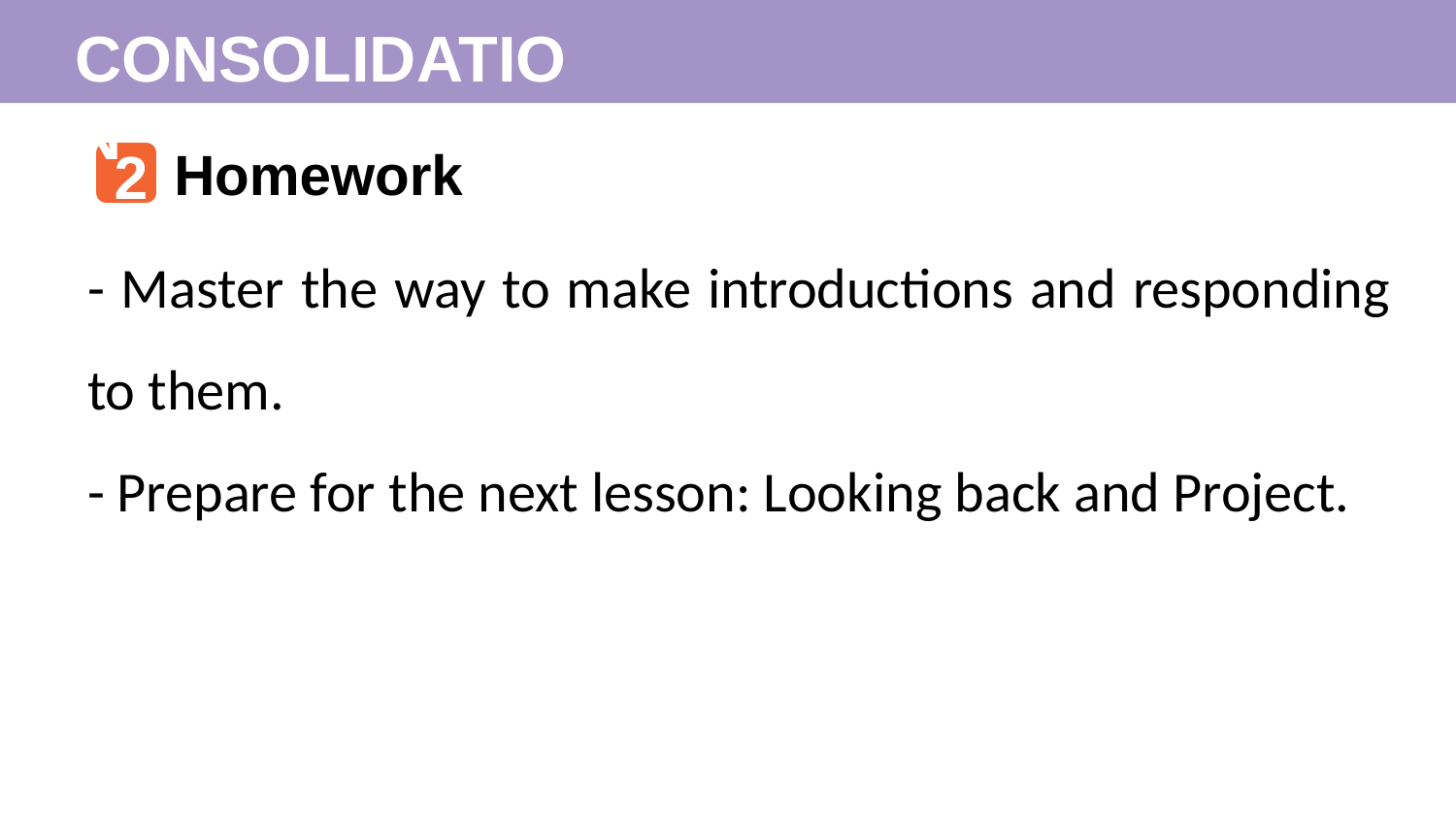

CONSOLIDATION
2
Homework

- Master the way to make introductions and responding to them.
- Prepare for the next lesson: Looking back and Project.